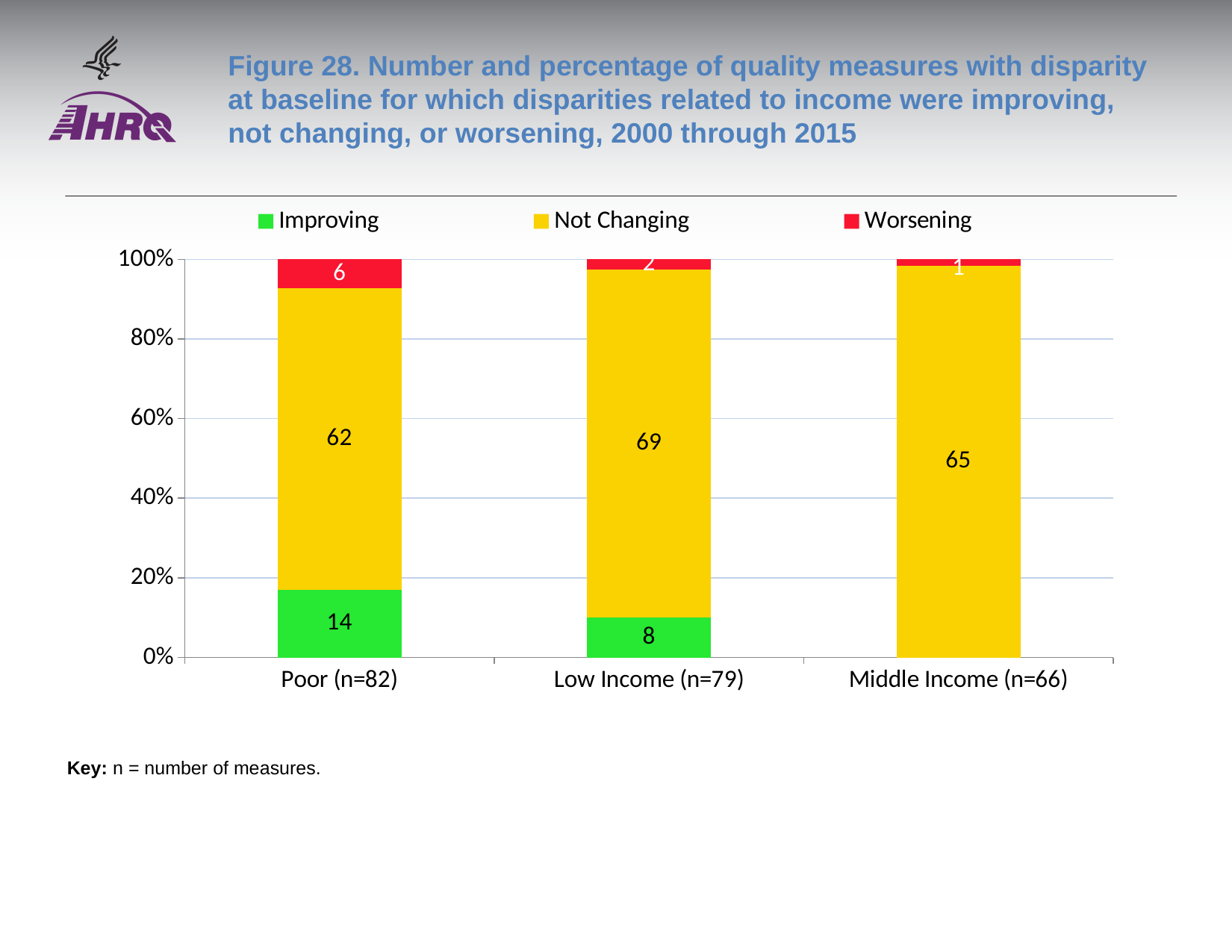

# Figure 28. Number and percentage of quality measures with disparity at baseline for which disparities related to income were improving, not changing, or worsening, 2000 through 2015

### Chart

| Category | Improving | Not Changing | Worsening |
|---|---|---|---|
| Poor (n=82) | 14.0 | 62.0 | 6.0 |
| Low Income (n=79) | 8.0 | 69.0 | 2.0 |
| Middle Income (n=66) | 0.0 | 65.0 | 1.0 |
Key: n = number of measures.